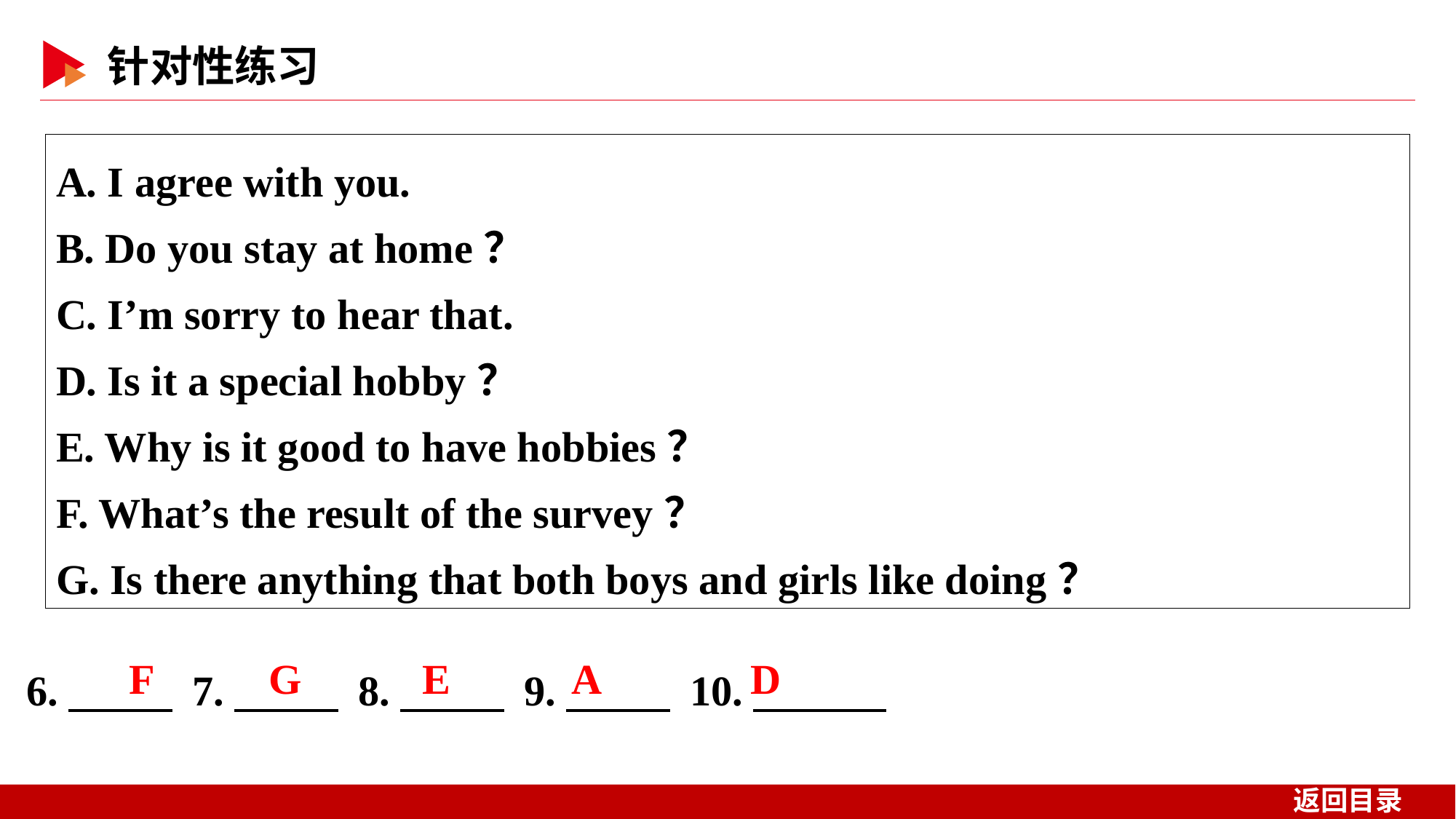

A. I agree with you.
B. Do you stay at home？
C. I’m sorry to hear that.
D. Is it a special hobby？
E. Why is it good to have hobbies？
F. What’s the result of the survey？
G. Is there anything that both boys and girls like doing？
6.　  　 7.　  　 8.　  　 9.　  　 10.
F
G
E
A
D